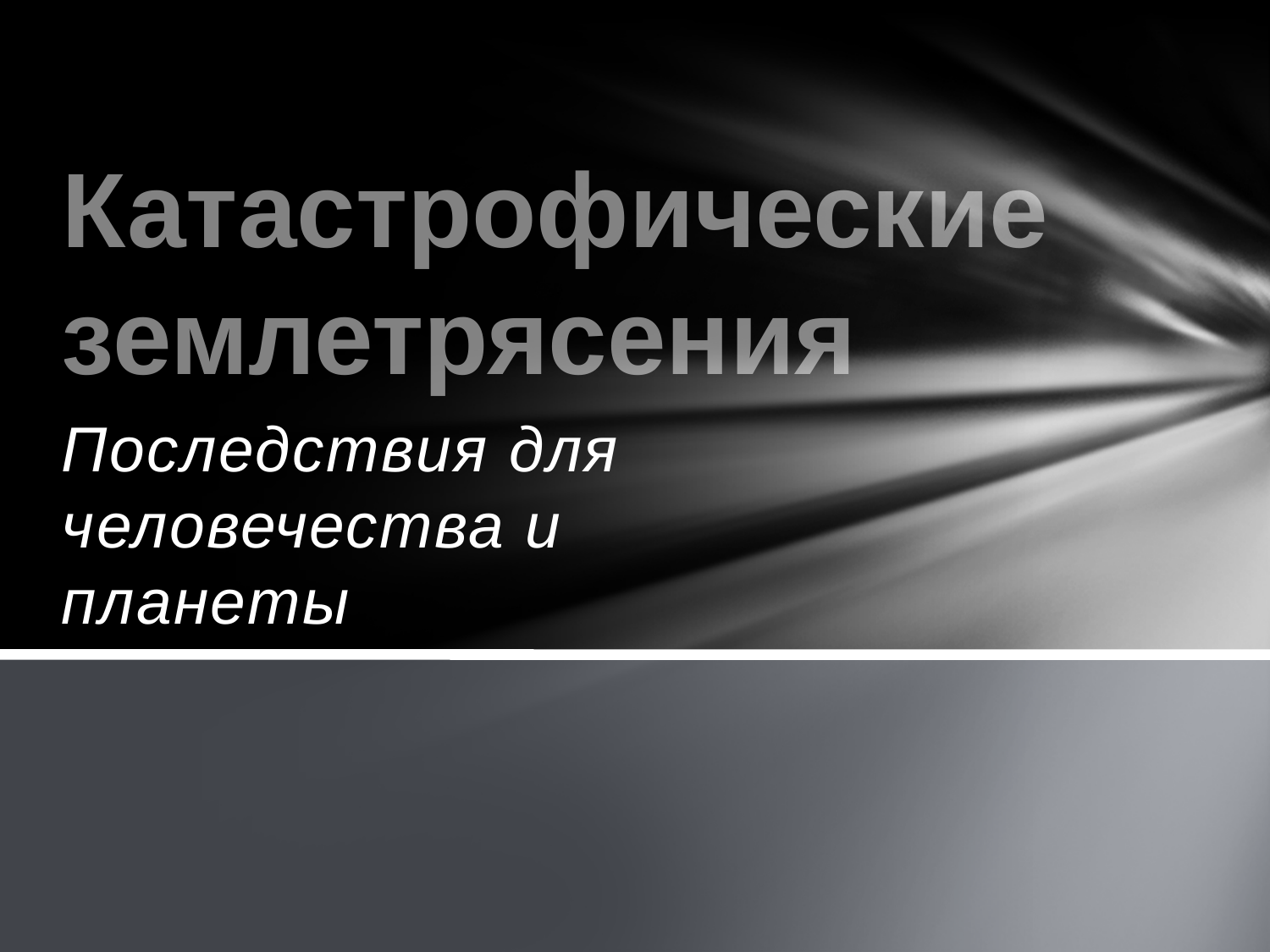

# Катастрофические землетрясения
Последствия для человечества и планеты